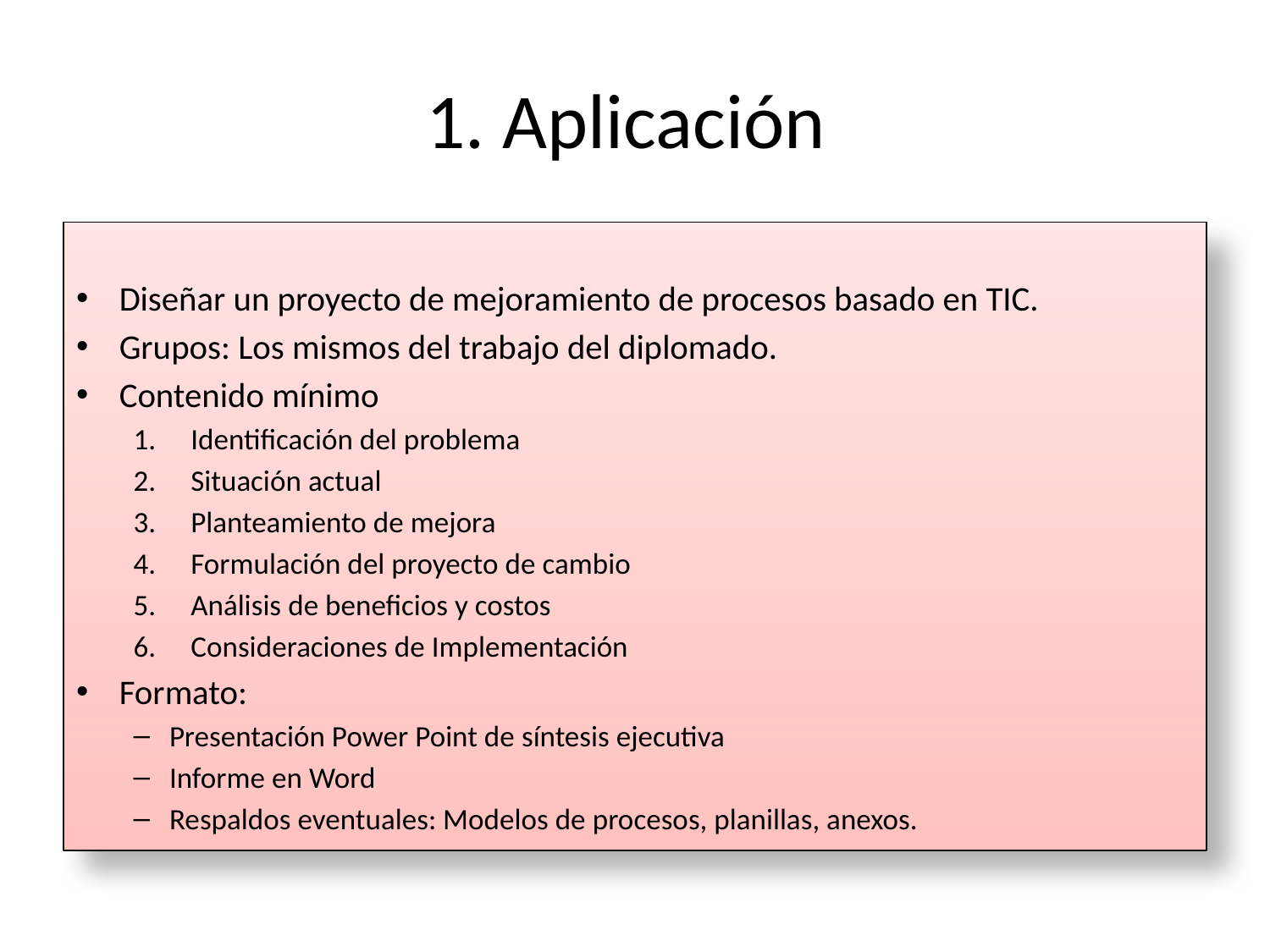

# 1. Aplicación

Diseñar un proyecto de mejoramiento de procesos basado en TIC.
Grupos: Los mismos del trabajo del diplomado.
Contenido mínimo
Identificación del problema
Situación actual
Planteamiento de mejora
Formulación del proyecto de cambio
Análisis de beneficios y costos
Consideraciones de Implementación
Formato:
Presentación Power Point de síntesis ejecutiva
Informe en Word
Respaldos eventuales: Modelos de procesos, planillas, anexos.